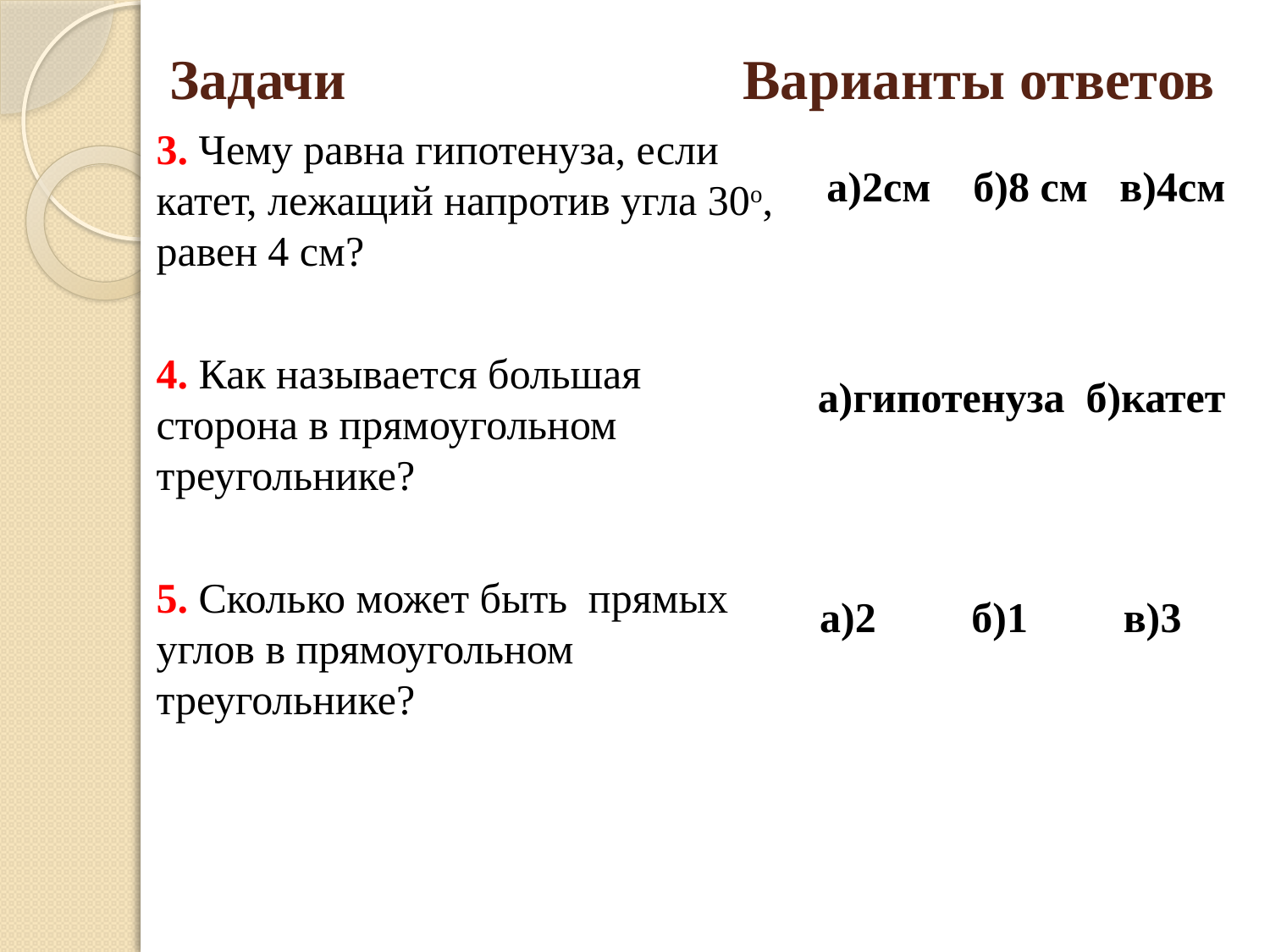

# Задачи                            Варианты ответов
3. Чему равна гипотенуза, если катет, лежащий напротив угла 30о, равен 4 см?

4. Как называется большая сторона в прямоугольном треугольнике?

5. Сколько может быть  прямых углов в прямоугольном треугольнике?

а)2см    б)8 см   в)4см
а)гипотенуза  б)катет
а)2         б)1         в)3